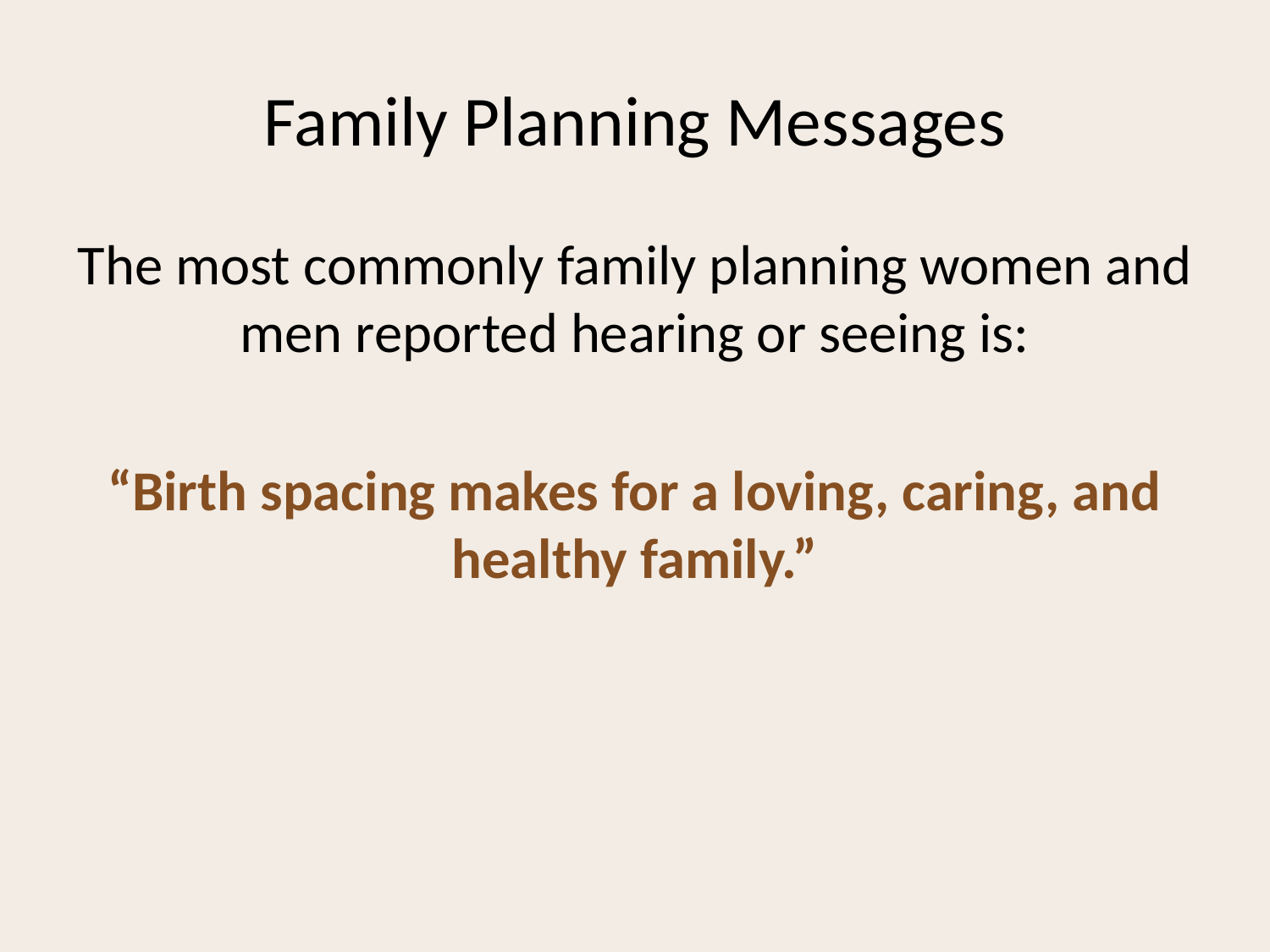

# Family Planning Messages
The most commonly family planning women and men reported hearing or seeing is:

“Birth spacing makes for a loving, caring, and healthy family.”